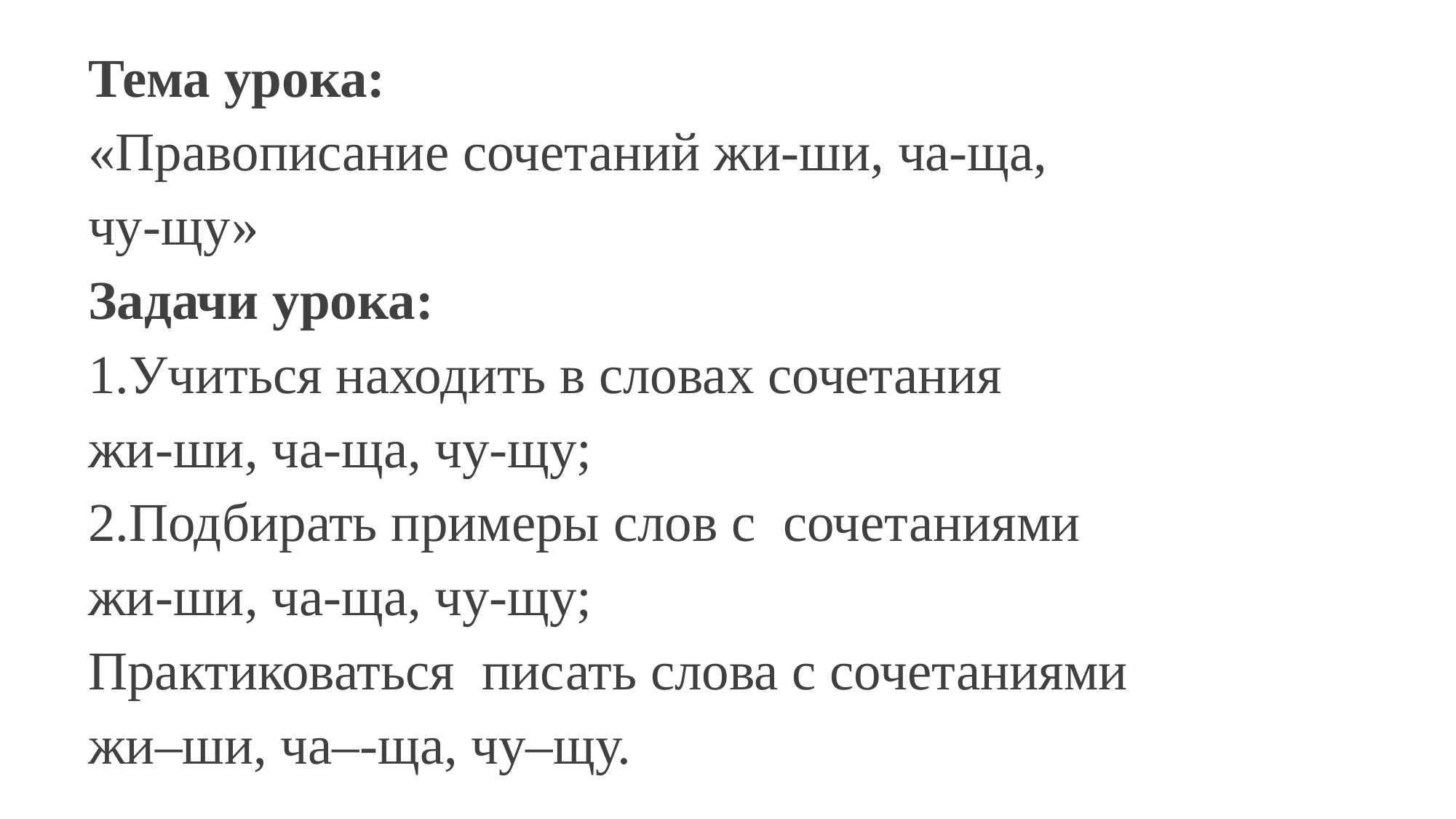

#
Тема урока:
«Правописание сочетаний жи-ши, ча-ща,
чу-щу»
Задачи урока:
1.Учиться находить в словах сочетания
жи-ши, ча-ща, чу-щу;
2.Подбирать примеры слов с  сочетаниями
жи-ши, ча-ща, чу-щу;
Практиковаться  писать слова с сочетаниями
жи–ши, ча–-ща, чу–щу.